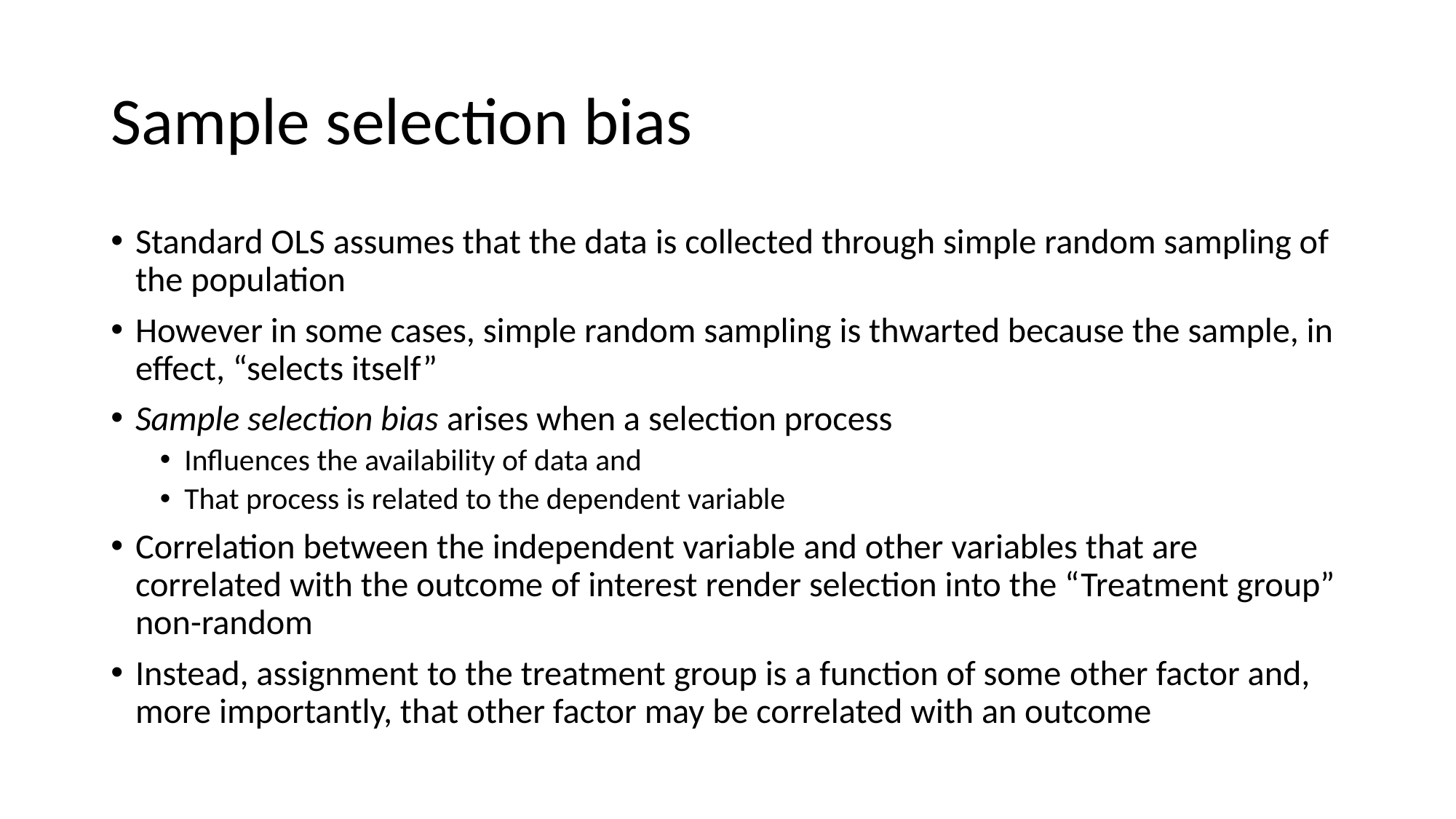

# Sample selection bias
Standard OLS assumes that the data is collected through simple random sampling of the population
However in some cases, simple random sampling is thwarted because the sample, in effect, “selects itself”
Sample selection bias arises when a selection process
Influences the availability of data and
That process is related to the dependent variable
Correlation between the independent variable and other variables that are correlated with the outcome of interest render selection into the “Treatment group” non-random
Instead, assignment to the treatment group is a function of some other factor and, more importantly, that other factor may be correlated with an outcome